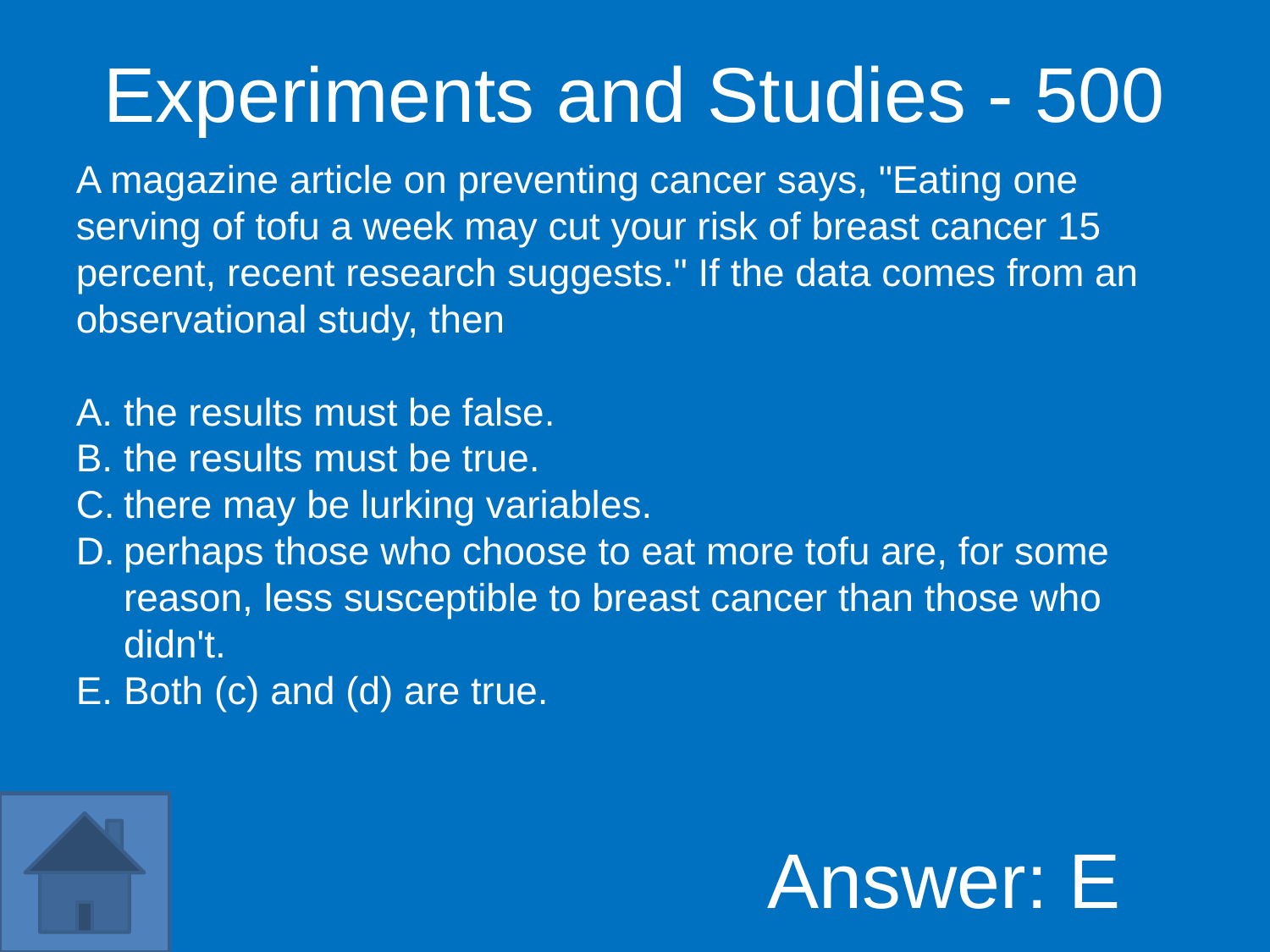

Experiments and Studies - 500
A magazine article on preventing cancer says, "Eating one serving of tofu a week may cut your risk of breast cancer 15 percent, recent research suggests." If the data comes from an observational study, then

the results must be false.
the results must be true.
there may be lurking variables.
perhaps those who choose to eat more tofu are, for some reason, less susceptible to breast cancer than those who didn't.
Both (c) and (d) are true.

Answer: E